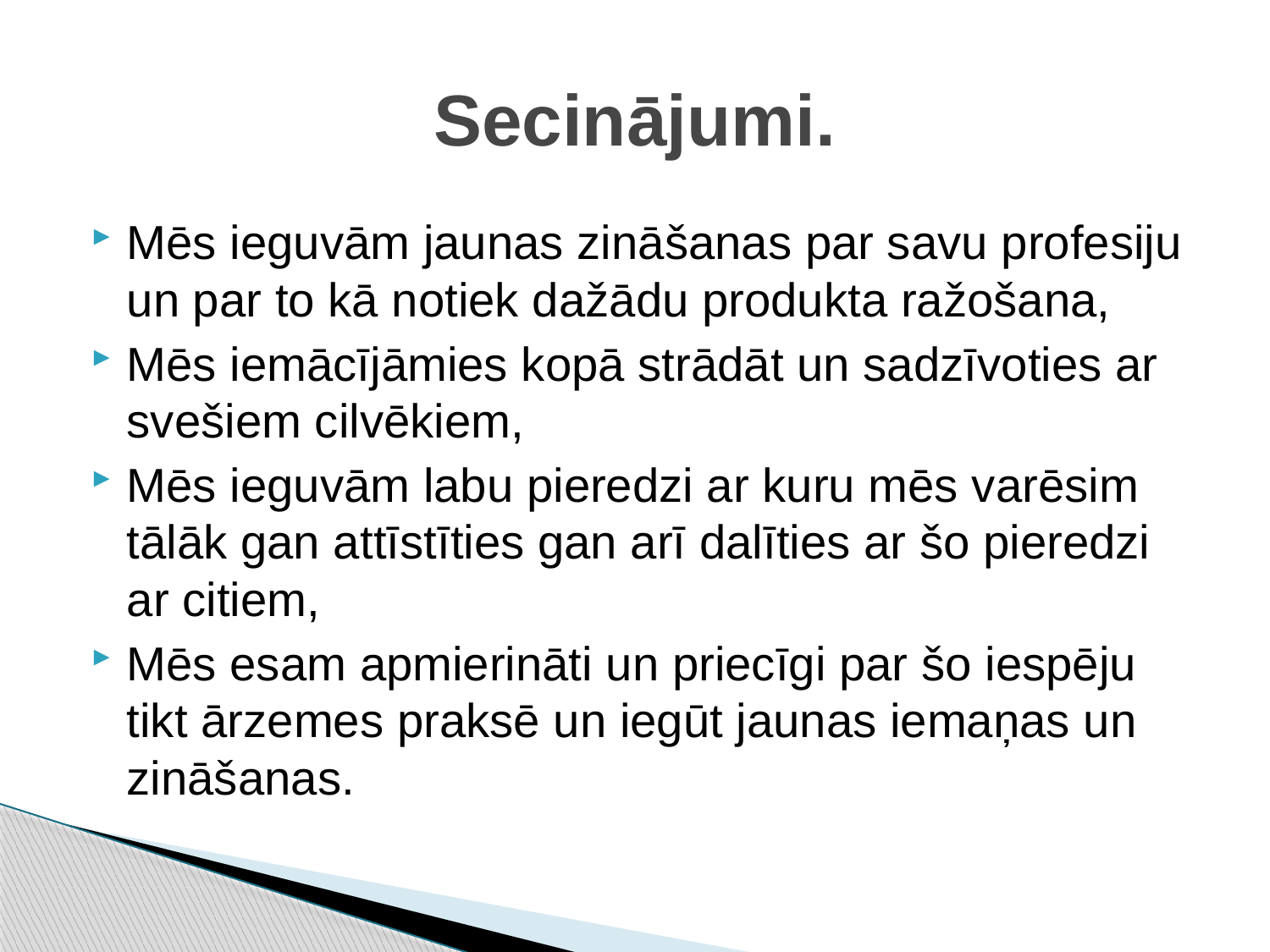

# Secinājumi.
Mēs ieguvām jaunas zināšanas par savu profesiju un par to kā notiek dažādu produkta ražošana,
Mēs iemācījāmies kopā strādāt un sadzīvoties ar svešiem cilvēkiem,
Mēs ieguvām labu pieredzi ar kuru mēs varēsim tālāk gan attīstīties gan arī dalīties ar šo pieredzi ar citiem,
Mēs esam apmierināti un priecīgi par šo iespēju tikt ārzemes praksē un iegūt jaunas iemaņas un zināšanas.